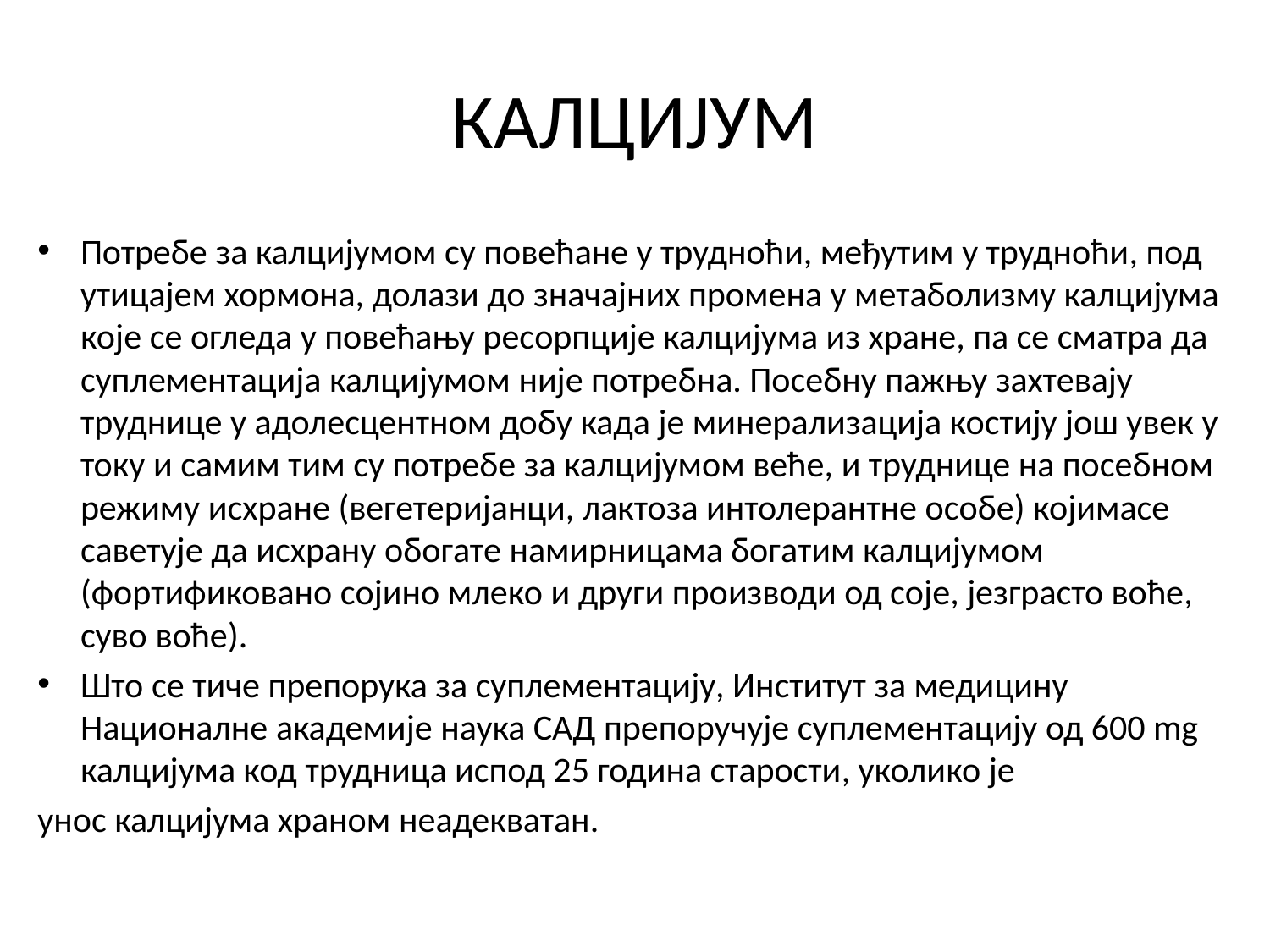

# КАЛЦИЈУМ
Потребе за калцијумом су повећане у трудноћи, међутим у трудноћи, под утицајем хормона, долази до значајних промена у метаболизму калцијума које се огледа у повећању ресорпције калцијума из хране, па се сматра да суплементација калцијумом није потребна. Посебну пажњу захтевају труднице у адолесцентном добу када је минерализација костију још увек у току и самим тим су потребе за калцијумом веће, и труднице на посебном режиму исхране (вегетеријанци, лактоза интолерантне особе) којимасе саветује да исхрану обогате намирницама богатим калцијумом (фортификовано сојино млеко и други производи од соје, језграсто воће, суво воће).
Што се тиче препорука за суплементацију, Институт за медицину Националне академије наука САД препоручује суплементацију од 600 mg калцијума код трудница испод 25 година старости, уколико је
унос калцијума храном неадекватан.